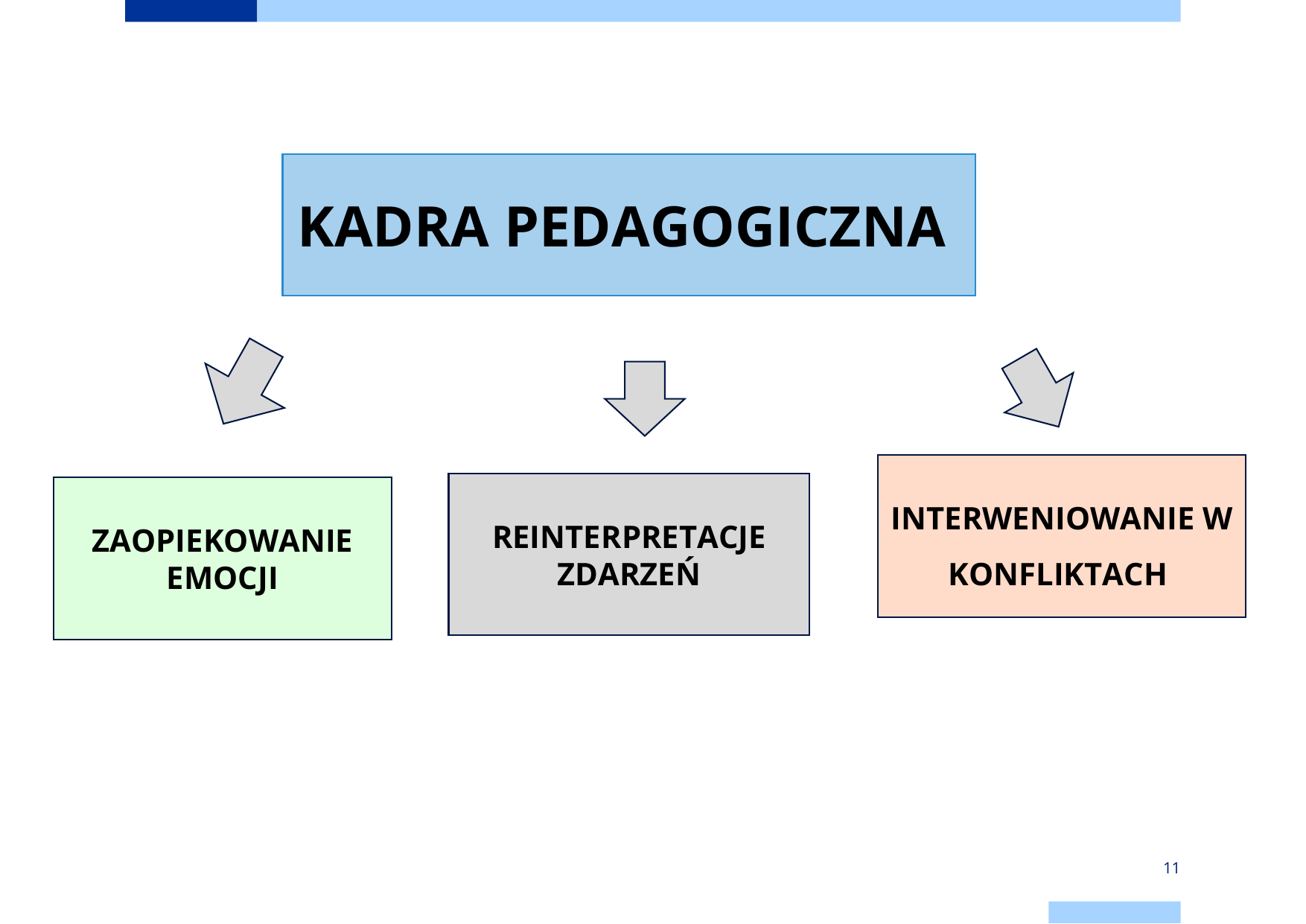

#
KADRA PEDAGOGICZNA

INTERWENIOWANIE W KONFLIKTACH
REINTERPRETACJE ZDARZEŃ
ZAOPIEKOWANIE
EMOCJI
11